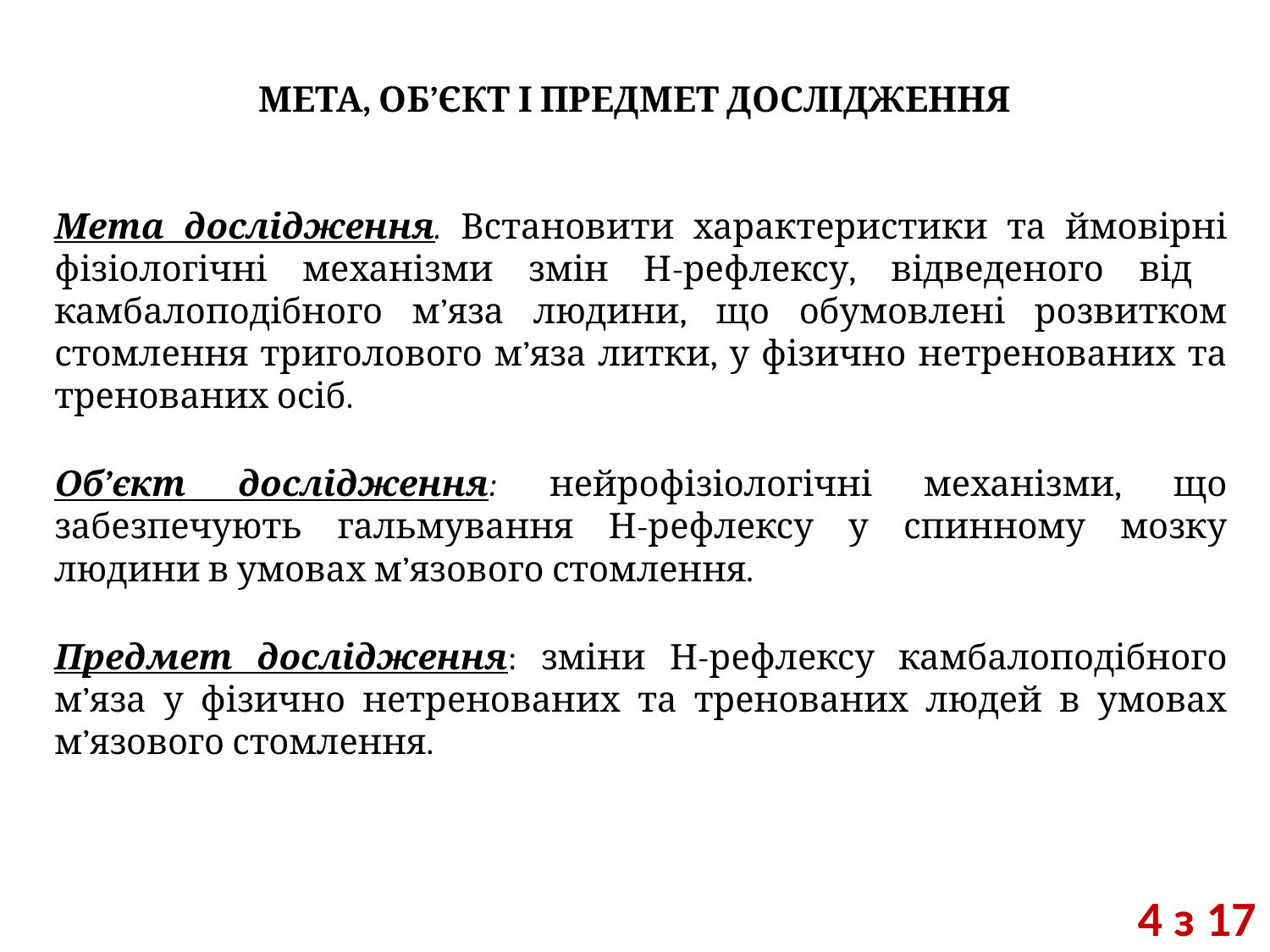

# МЕТА, ОБ’ЄКТ І ПРЕДМЕТ ДОСЛІДЖЕННЯ

Мета дослідження. Встановити характеристики та ймовірні фізіологічні механізми змін Н-рефлексу, відведеного від  камбалоподібного м’яза людини, що обумовлені розвитком стомлення триголового м’яза литки, у фізично нетренованих та тренованих осіб.

Об’єкт дослідження: нейрофізіологічні механізми, що забезпечують гальмування Н-рефлексу у спинному мозку людини в умовах м’язового стомлення.

Предмет дослідження: зміни Н-рефлексу камбалоподібного м’яза у фізично нетренованих та тренованих людей в умовах м’язового стомлення.

4 з 17